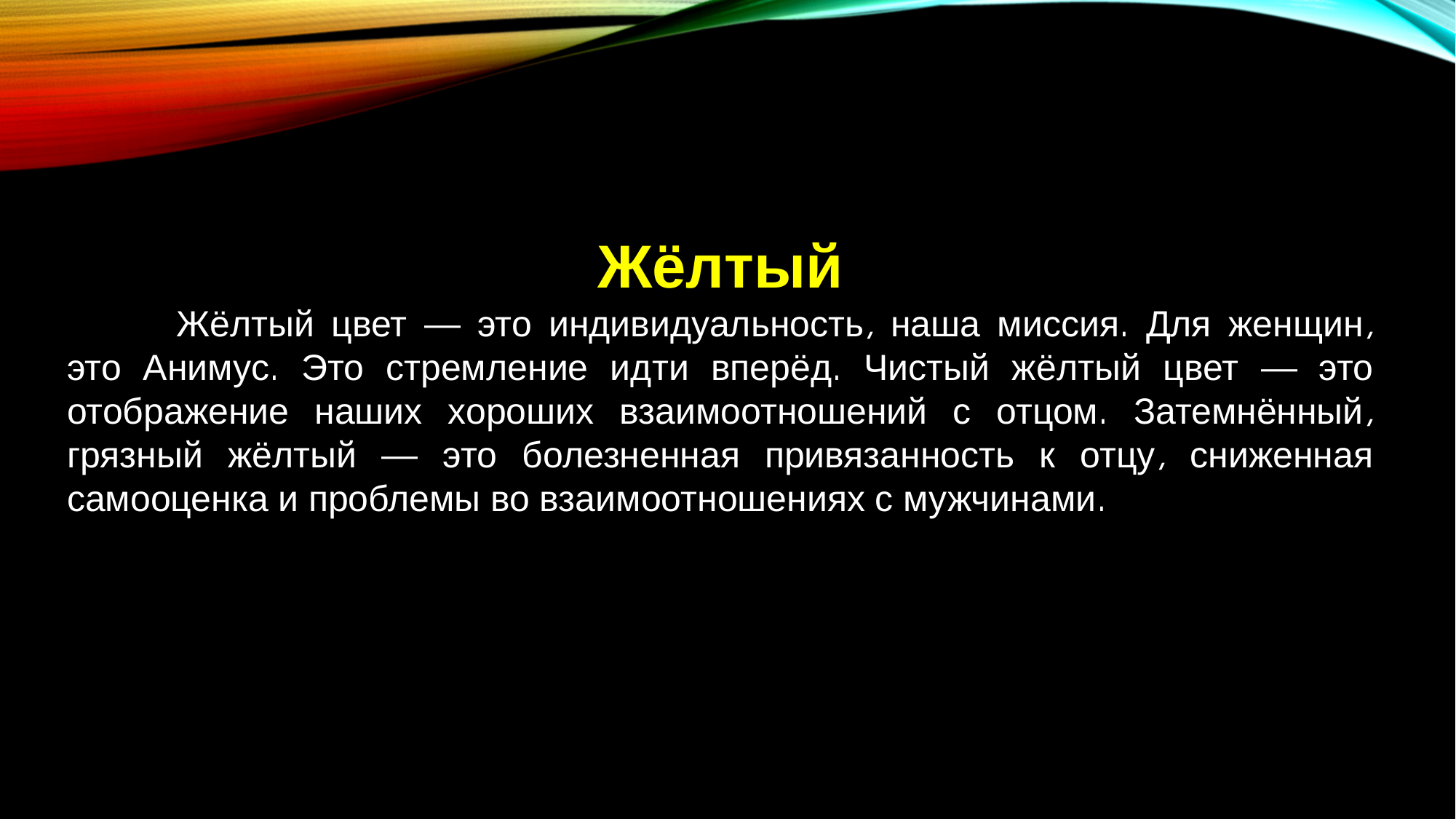

Жёлтый
	Жёлтый цвет — это индивидуальность, наша миссия. Для женщин, это Анимус. Это стремление идти вперёд. Чистый жёлтый цвет — это отображение наших хороших взаимоотношений с отцом. Затемнённый, грязный жёлтый — это болезненная привязанность к отцу, сниженная самооценка и проблемы во взаимоотношениях с мужчинами.